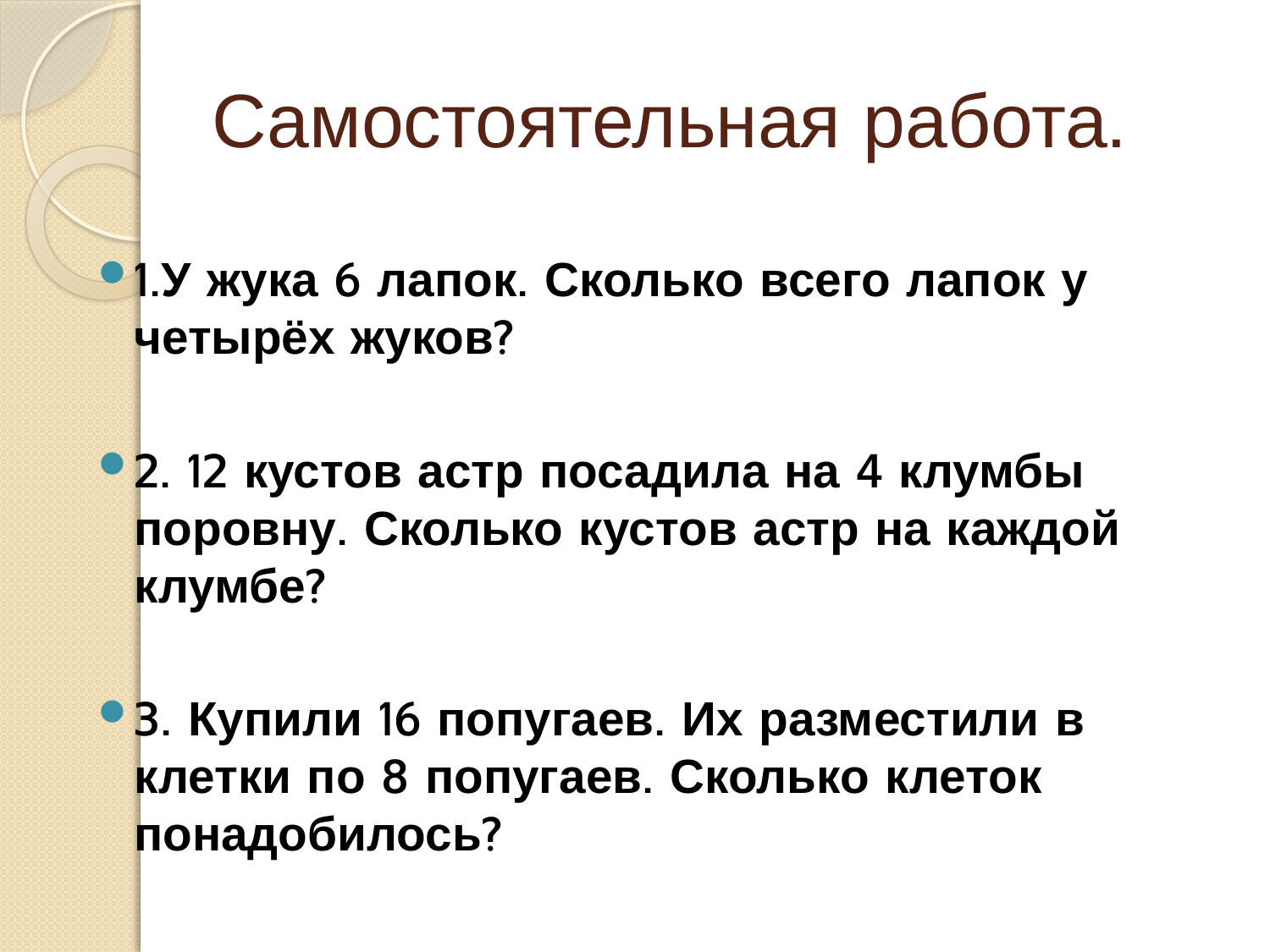

# Самостоятельная работа.

1.У жука 6 лапок. Сколько всего лапок у четырёх жуков?

2. 12 кустов астр посадила на 4 клумбы поровну. Сколько кустов астр на каждой клумбе?

3. Купили 16 попугаев. Их разместили в клетки по 8 попугаев. Сколько клеток понадобилось?